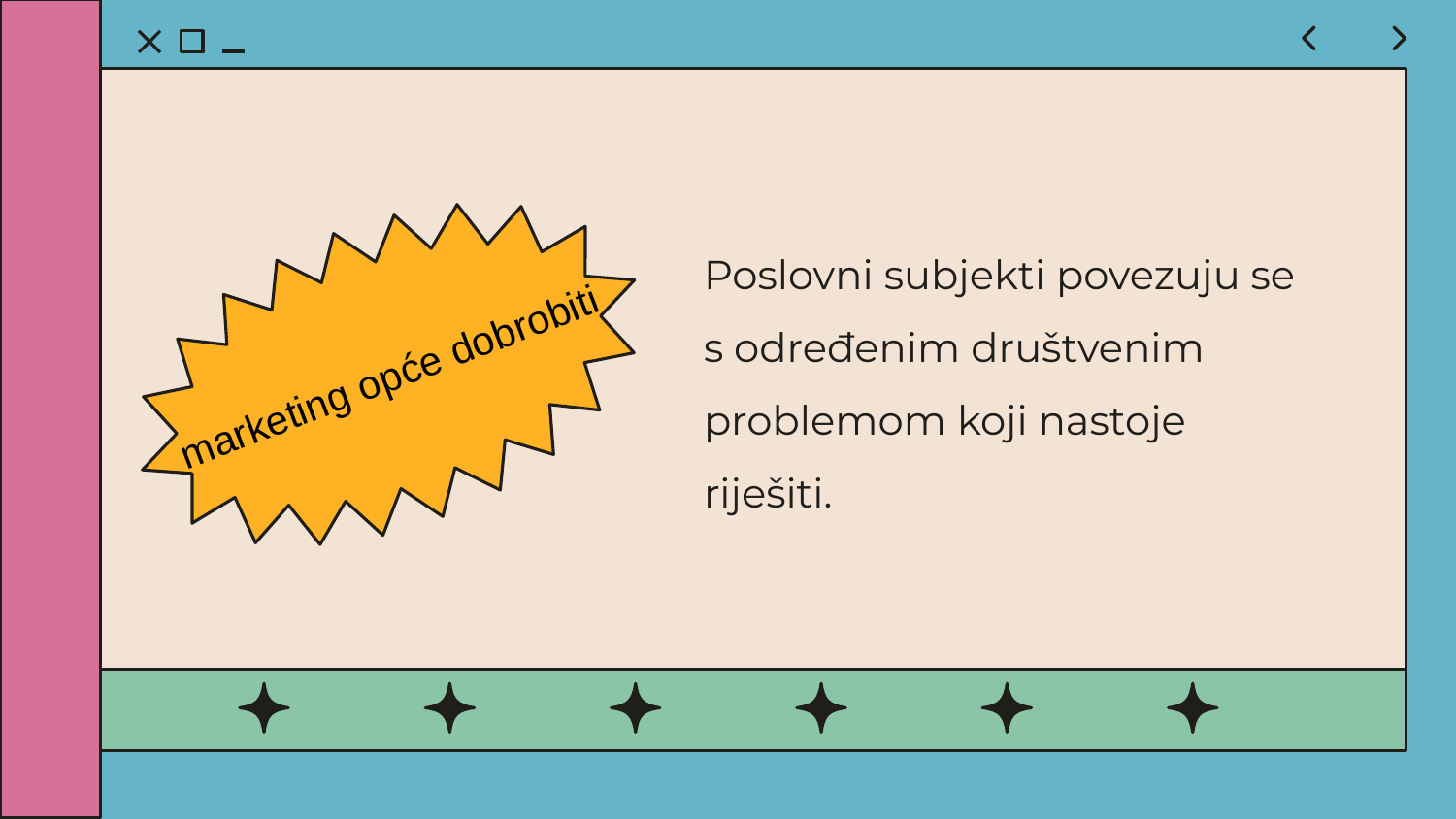

marketing opće dobrobiti
Poslovni subjekti povezuju se s određenim društvenim problemom koji nastoje riješiti.